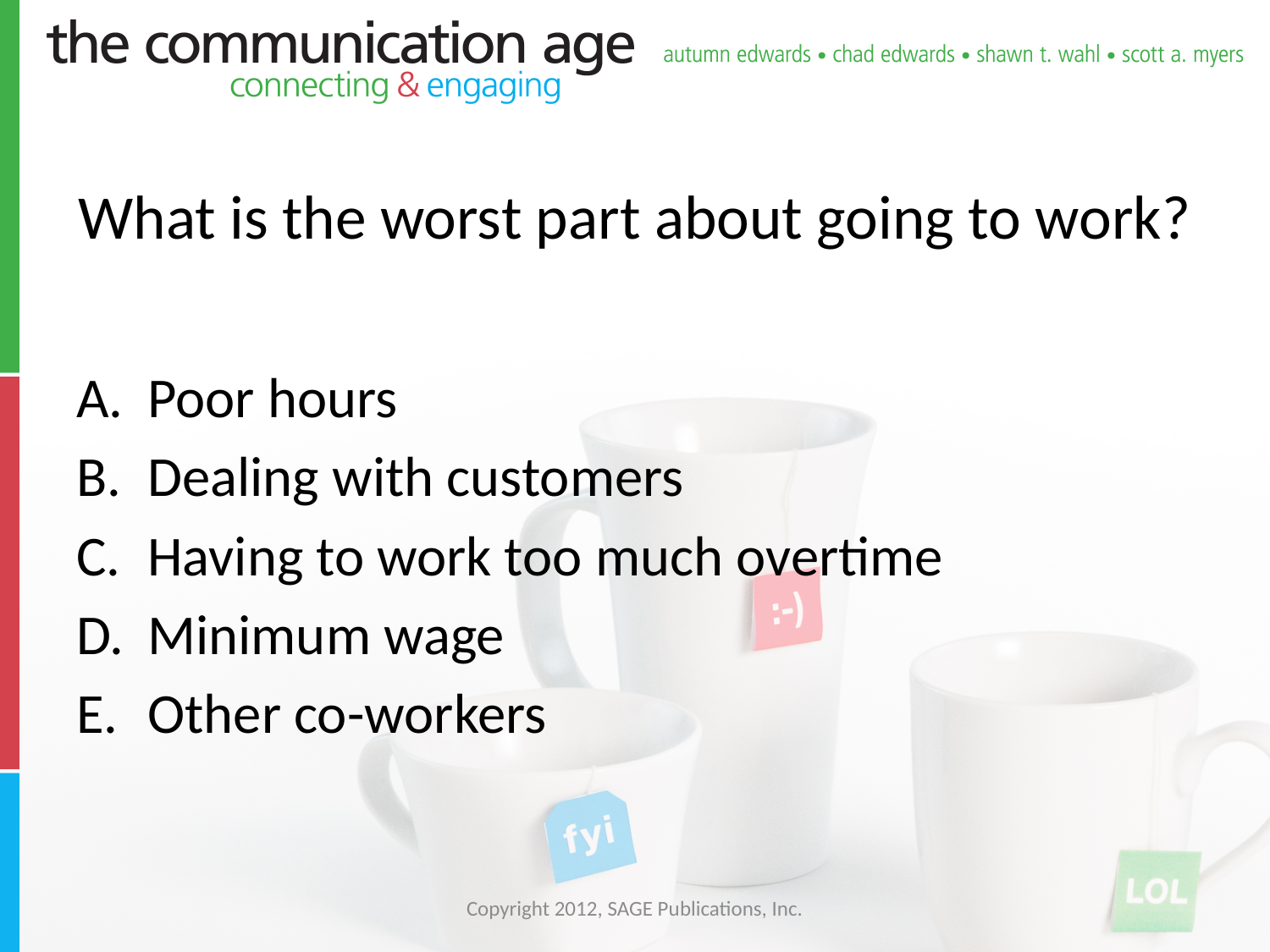

# What is the worst part about going to work?
Poor hours
Dealing with customers
Having to work too much overtime
Minimum wage
Other co-workers

Copyright 2012, SAGE Publications, Inc.